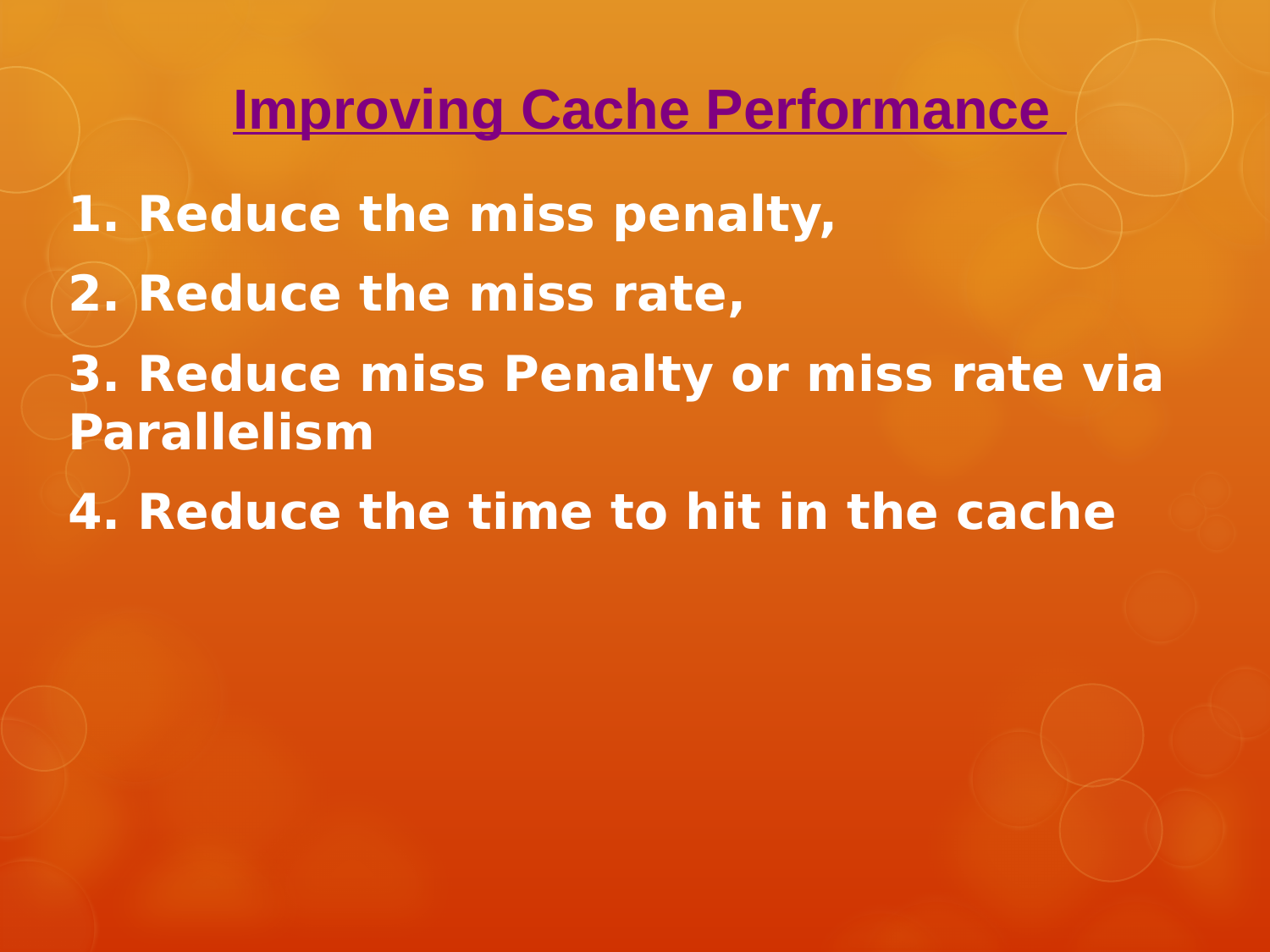

Improving Cache Performance
1. Reduce the miss penalty,
2. Reduce the miss rate,
3. Reduce miss Penalty or miss rate via    Parallelism
4. Reduce the time to hit in the cache